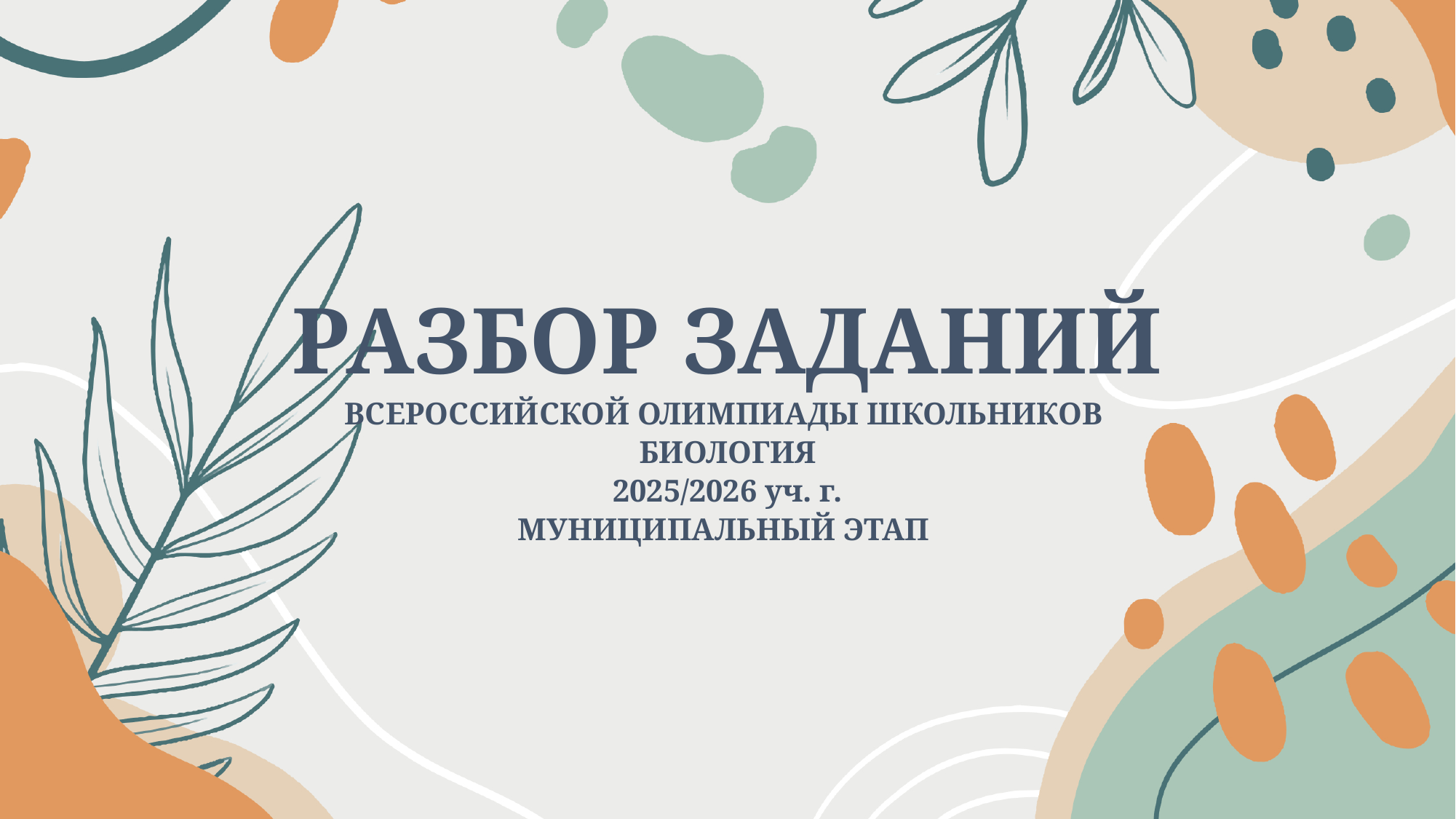

# РАЗБОР ЗАДАНИЙ ВСЕРОССИЙСКОЙ ОЛИМПИАДЫ ШКОЛЬНИКОВ БИОЛОГИЯ 2025/2026 уч. г. МУНИЦИПАЛЬНЫЙ ЭТАП